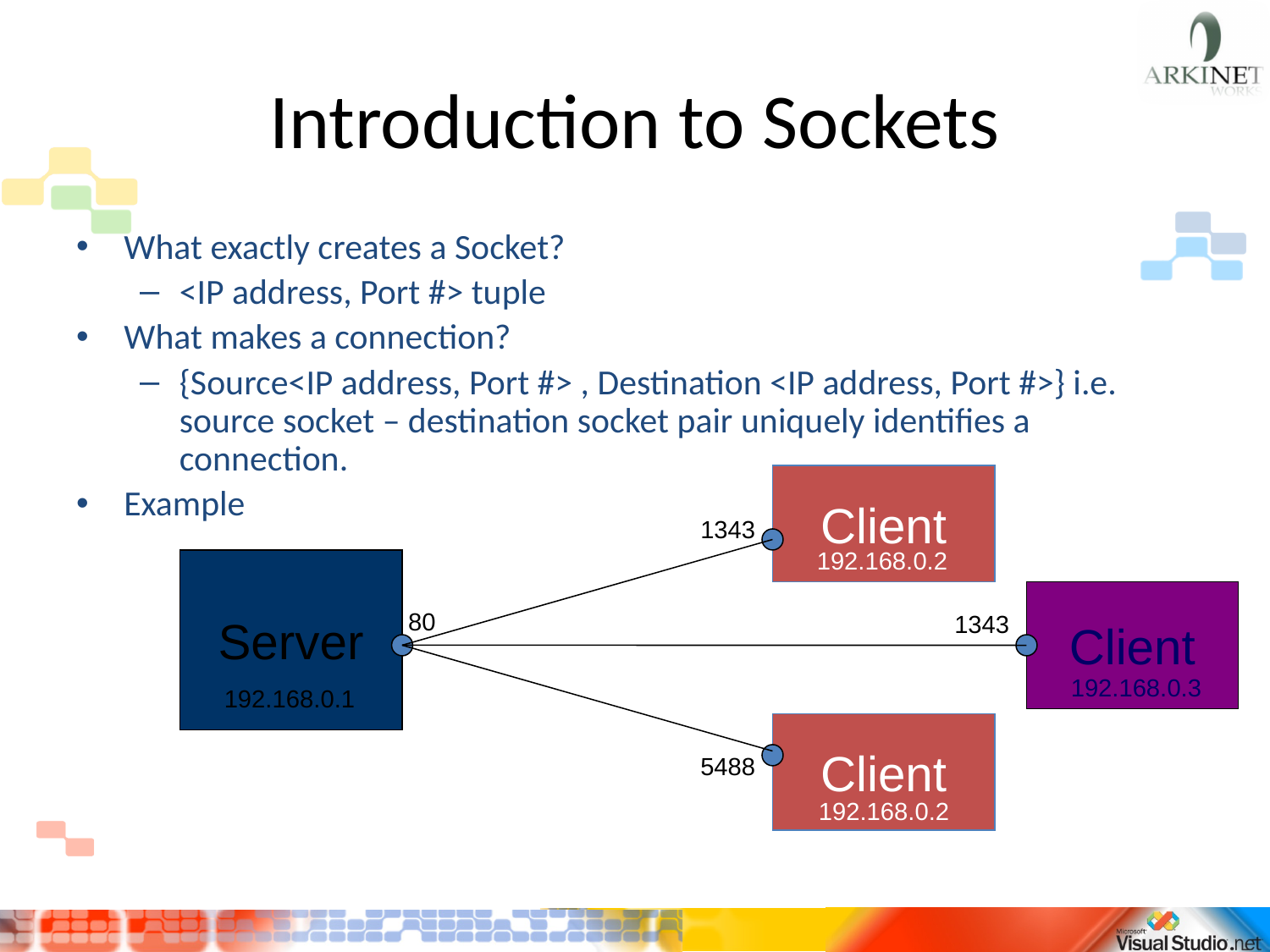

# Introduction to Sockets
What exactly creates a Socket?
<IP address, Port #> tuple
What makes a connection?
{Source<IP address, Port #> , Destination <IP address, Port #>} i.e. source socket – destination socket pair uniquely identifies a connection.
Example
Client
1343

192.168.0.2
Server
Client
80
1343

192.168.0.3
192.168.0.1
Client
5488

192.168.0.2